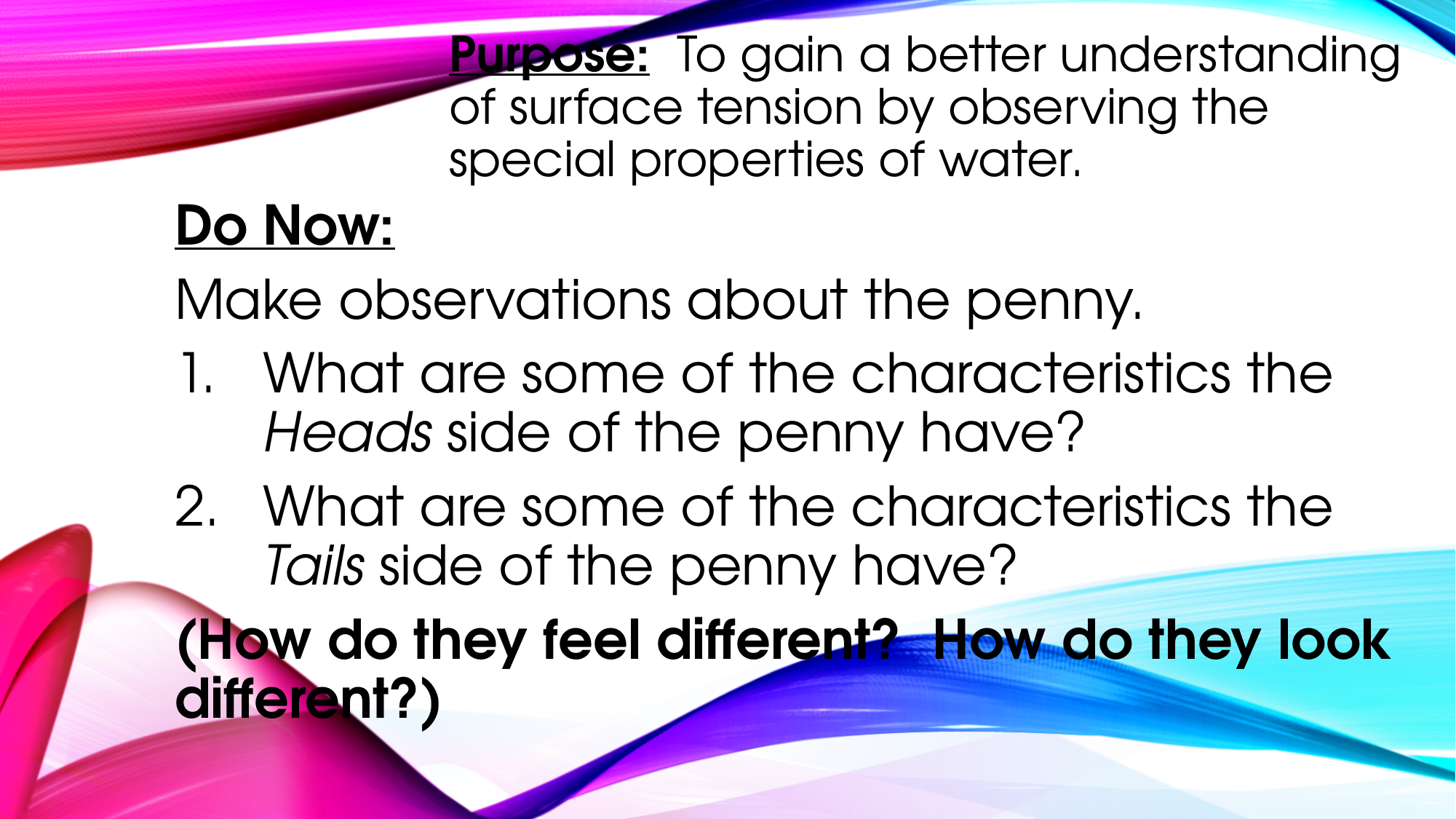

# Purpose:  To gain a better understanding of surface tension by observing the special properties of water.
Do Now:
Make observations about the penny.
What are some of the characteristics the Heads side of the penny have?
What are some of the characteristics the Tails side of the penny have?
(How do they feel different?  How do they look different?)